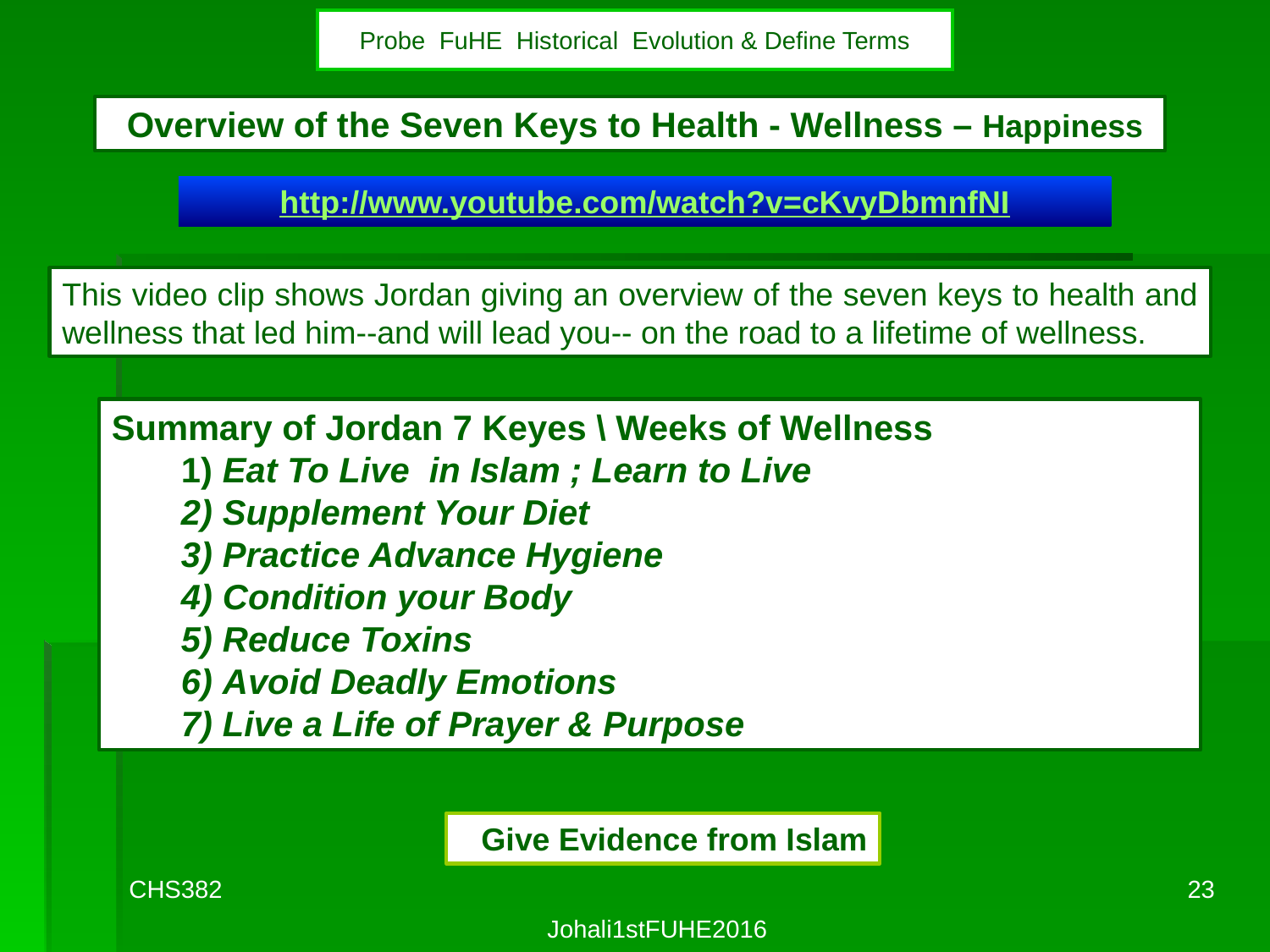

Probe  FuHE  Historical  Evolution & Define Terms
Overview of the Seven Keys to Health - Wellness – Happiness
http://www.youtube.com/watch?v=cKvyDbmnfNI
This video clip shows Jordan giving an overview of the seven keys to health and wellness that led him--and will lead you-- on the road to a lifetime of wellness.
Summary of Jordan 7 Keyes \ Weeks of Wellness
 Eat To Live  in Islam ; Learn to Live
 Supplement Your Diet
 Practice Advance Hygiene
 Condition your Body
 Reduce Toxins
 Avoid Deadly Emotions
 Live a Life of Prayer & Purpose
Give Evidence from Islam
CHS382
23
Johali1stFUHE2016